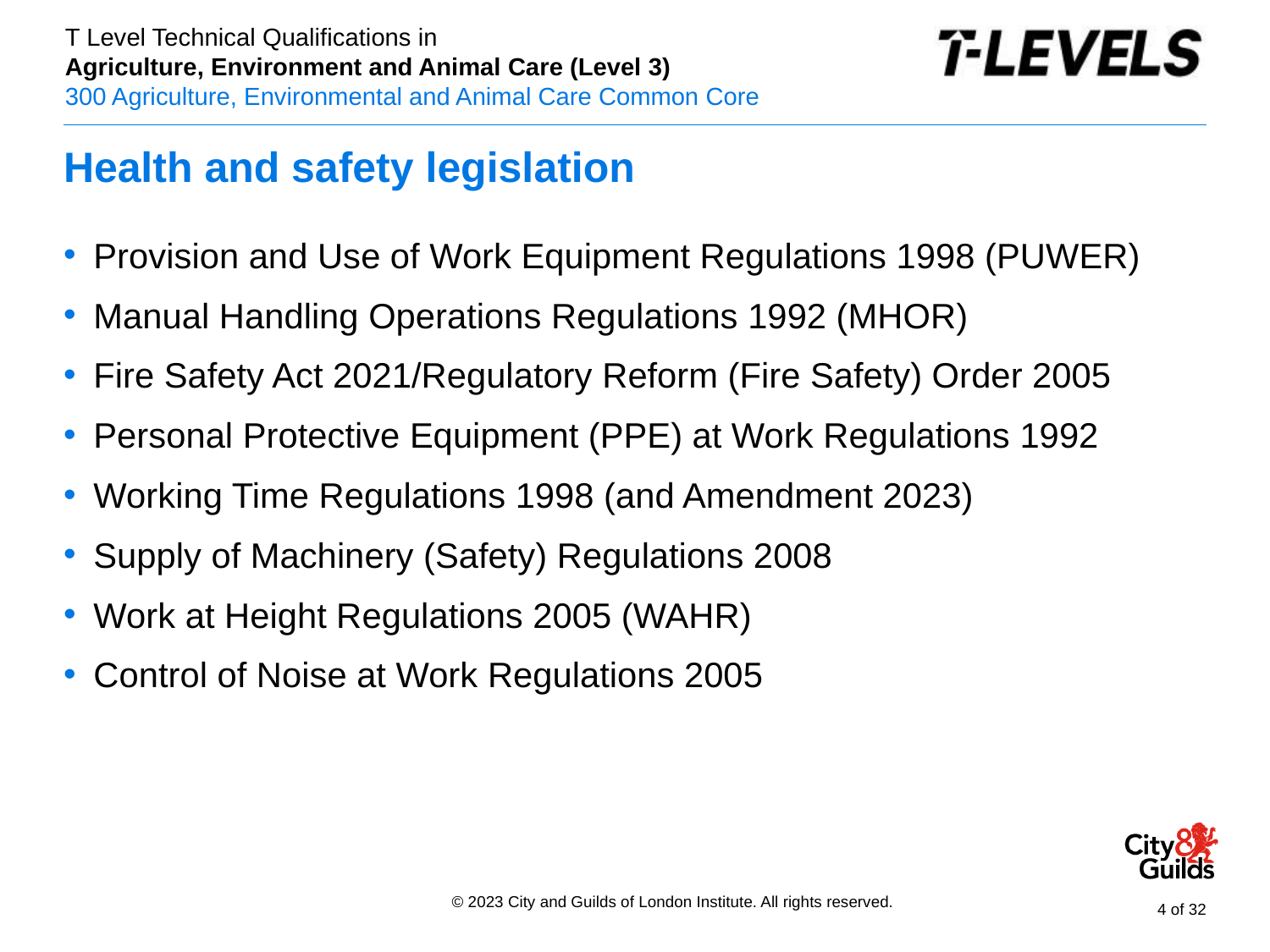

# Health and safety legislation
Provision and Use of Work Equipment Regulations 1998 (PUWER)
Manual Handling Operations Regulations 1992 (MHOR)
Fire Safety Act 2021/Regulatory Reform (Fire Safety) Order 2005
Personal Protective Equipment (PPE) at Work Regulations 1992
Working Time Regulations 1998 (and Amendment 2023)
Supply of Machinery (Safety) Regulations 2008
Work at Height Regulations 2005 (WAHR)
Control of Noise at Work Regulations 2005